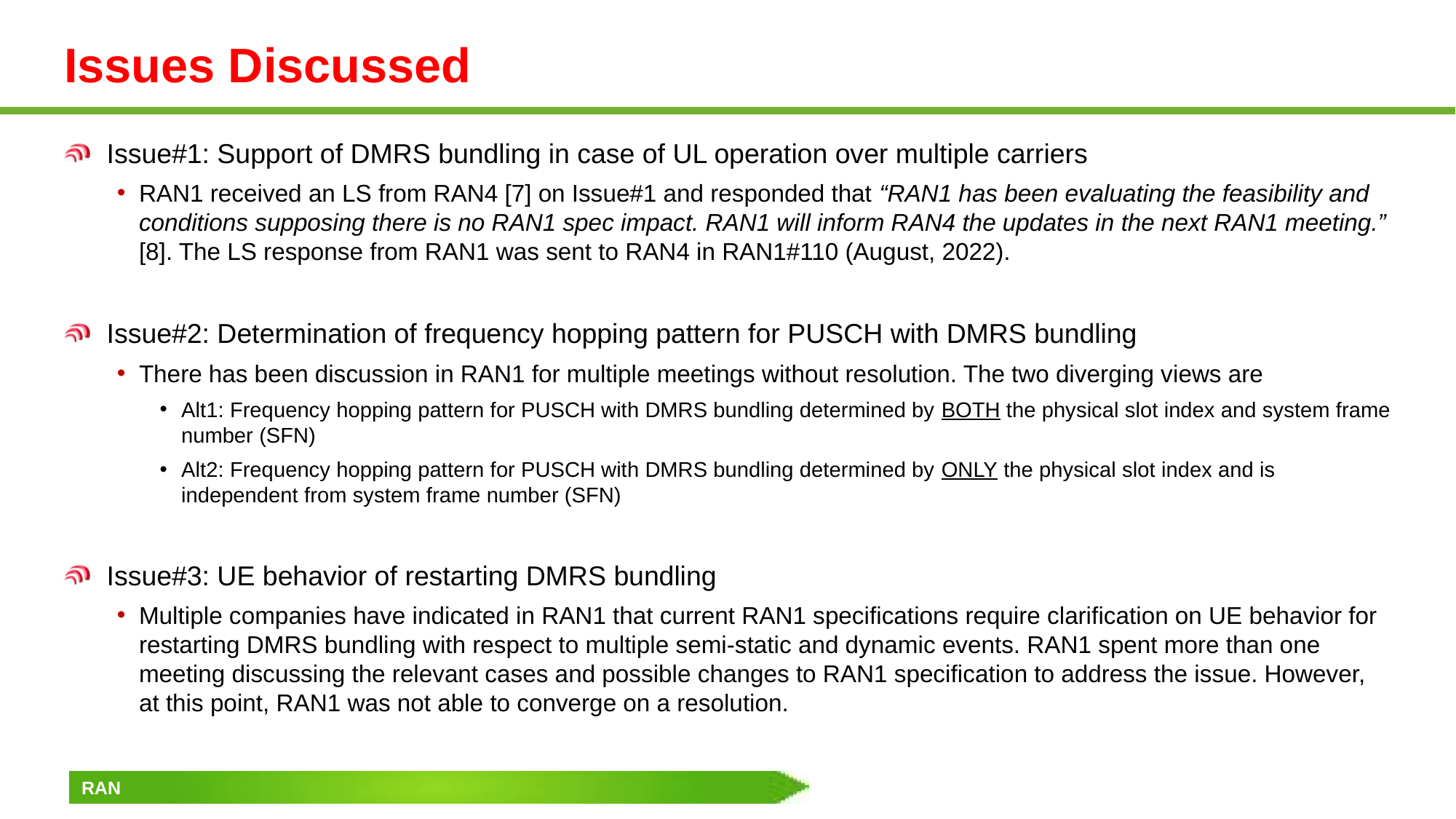

# Issues Discussed
Issue#1: Support of DMRS bundling in case of UL operation over multiple carriers
RAN1 received an LS from RAN4 [7] on Issue#1 and responded that “RAN1 has been evaluating the feasibility and conditions supposing there is no RAN1 spec impact. RAN1 will inform RAN4 the updates in the next RAN1 meeting.” [8]. The LS response from RAN1 was sent to RAN4 in RAN1#110 (August, 2022).

Issue#2: Determination of frequency hopping pattern for PUSCH with DMRS bundling
There has been discussion in RAN1 for multiple meetings without resolution. The two diverging views are
Alt1: Frequency hopping pattern for PUSCH with DMRS bundling determined by BOTH the physical slot index and system frame number (SFN)
Alt2: Frequency hopping pattern for PUSCH with DMRS bundling determined by ONLY the physical slot index and is independent from system frame number (SFN)

Issue#3: UE behavior of restarting DMRS bundling
Multiple companies have indicated in RAN1 that current RAN1 specifications require clarification on UE behavior for restarting DMRS bundling with respect to multiple semi-static and dynamic events. RAN1 spent more than one meeting discussing the relevant cases and possible changes to RAN1 specification to address the issue. However, at this point, RAN1 was not able to converge on a resolution.